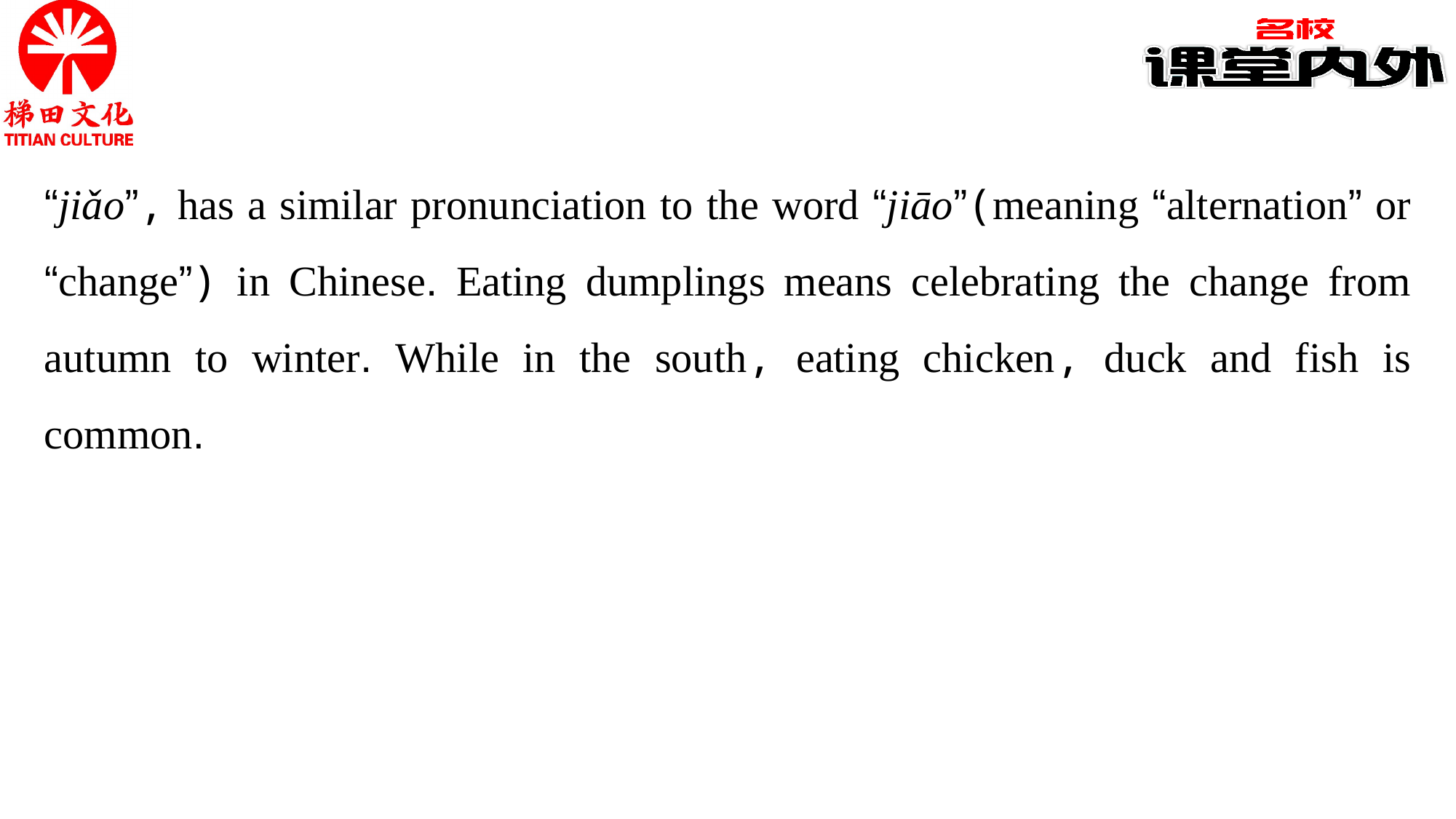

“jiǎo”, has a similar pronunciation to the word “jiāo”(meaning “alternation” or “change”) in Chinese. Eating dumplings means celebrating the change from autumn to winter. While in the south, eating chicken, duck and fish is common.